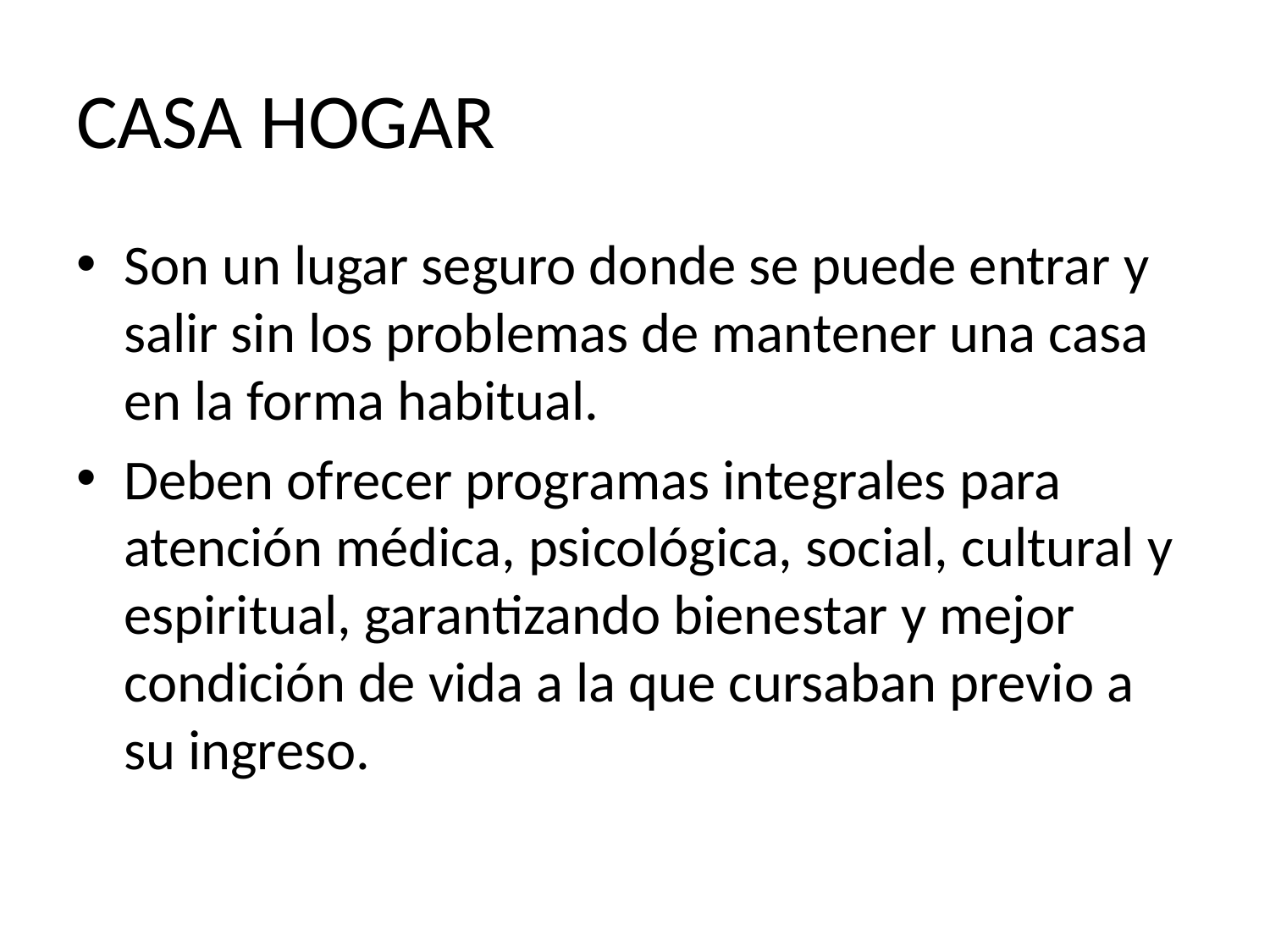

# CASA HOGAR
Son un lugar seguro donde se puede entrar y salir sin los problemas de mantener una casa en la forma habitual.
Deben ofrecer programas integrales para atención médica, psicológica, social, cultural y espiritual, garantizando bienestar y mejor condición de vida a la que cursaban previo a su ingreso.